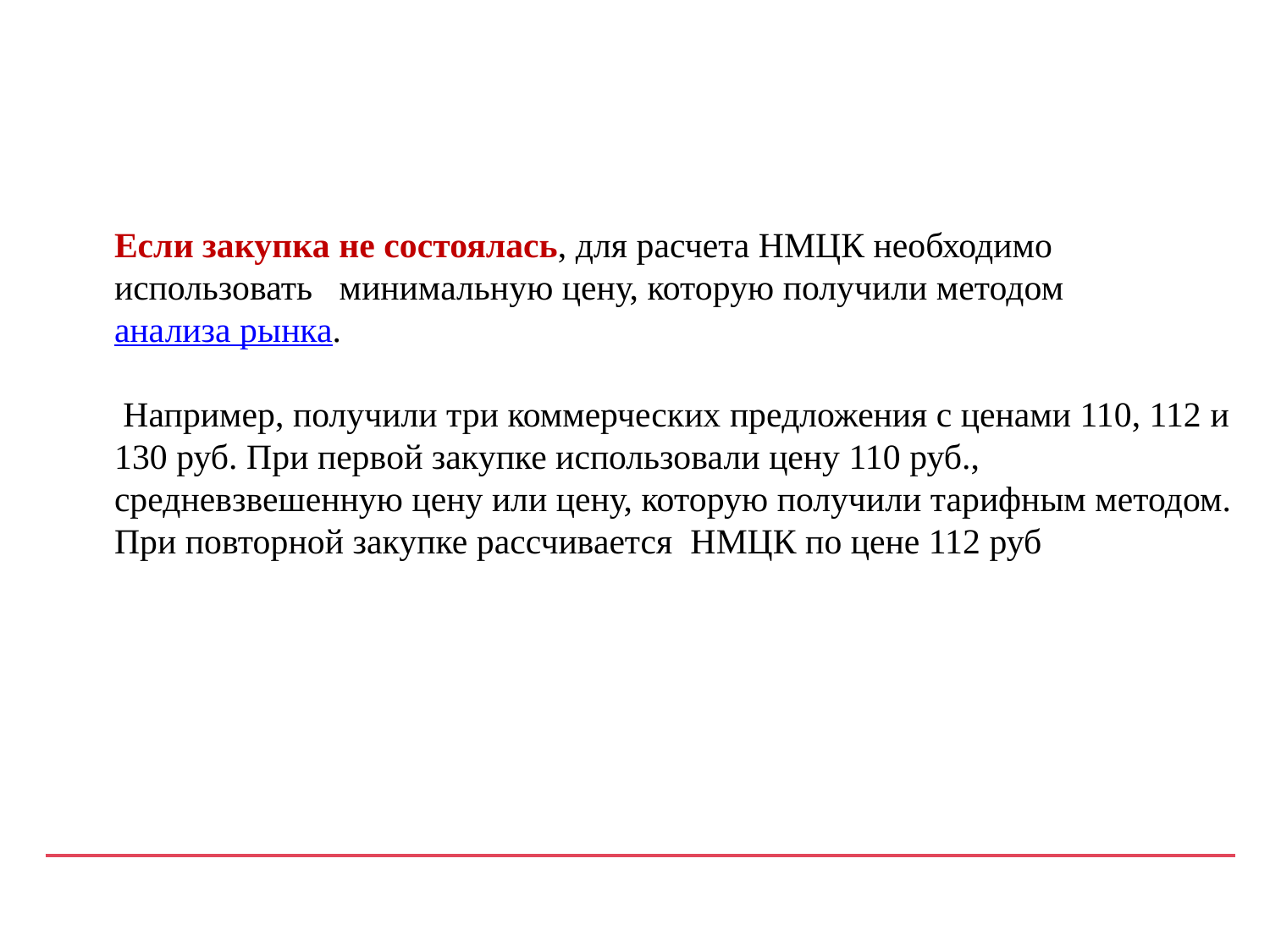

# Если закупка не состоялась, для расчета НМЦК необходимо использовать   минимальную цену, которую получили методом анализа рынка. Например, получили три коммерческих предложения с ценами 110, 112 и 130 руб. При первой закупке использовали цену 110 руб., средневзвешенную цену или цену, которую получили тарифным методом. При повторной закупке рассчивается  НМЦК по цене 112 руб